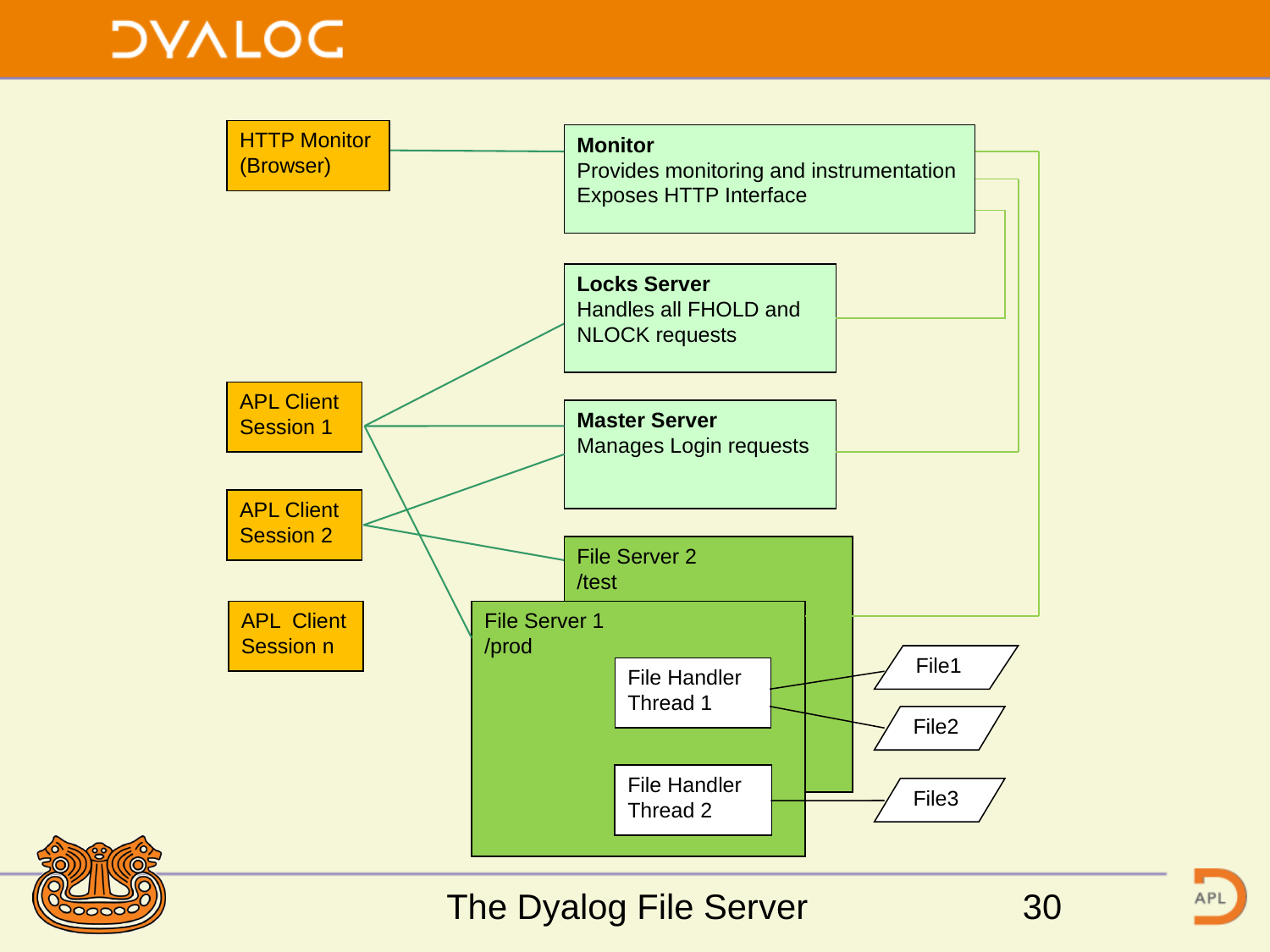

HTTP Monitor (Browser)
Monitor
Provides monitoring and instrumentation
Exposes HTTP Interface

Locks Server
Handles all FHOLD and NLOCK requests

APL Client Session 1
Master Server
Manages Login requests

APL Client Session 2

File Server 2
/test
APL  Client Session n
File Server 1
/prod
File1

File Handler Thread 1

File2

File Handler
Thread 2
File3

The Dyalog File Server
30